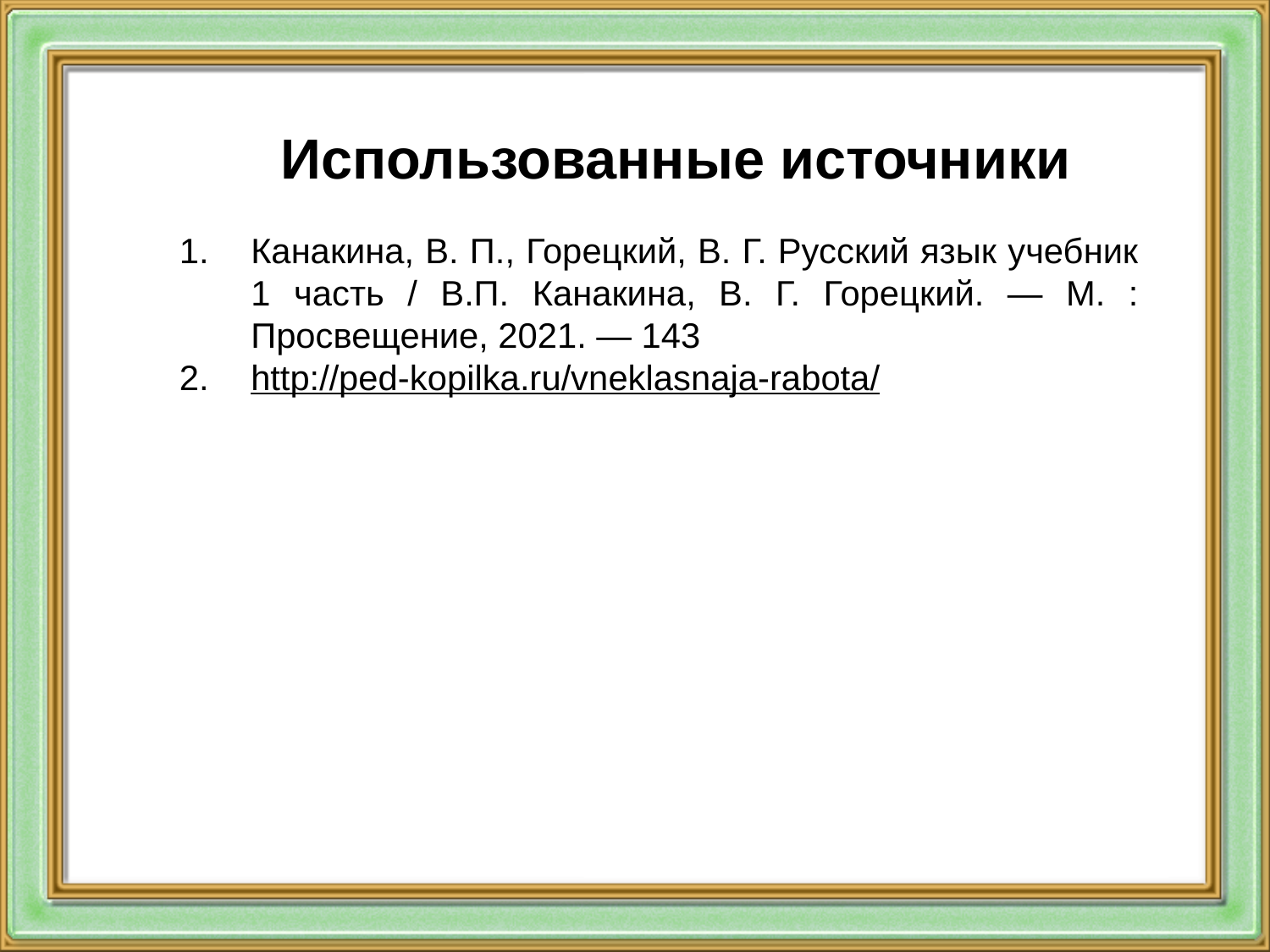

Использованные источники
Канакина, В. П., Горецкий, В. Г. Русский язык учебник 1 часть / В.П. Канакина, В. Г. Горецкий. — М. : Просвещение, 2021. — 143
http://ped-kopilka.ru/vneklasnaja-rabota/